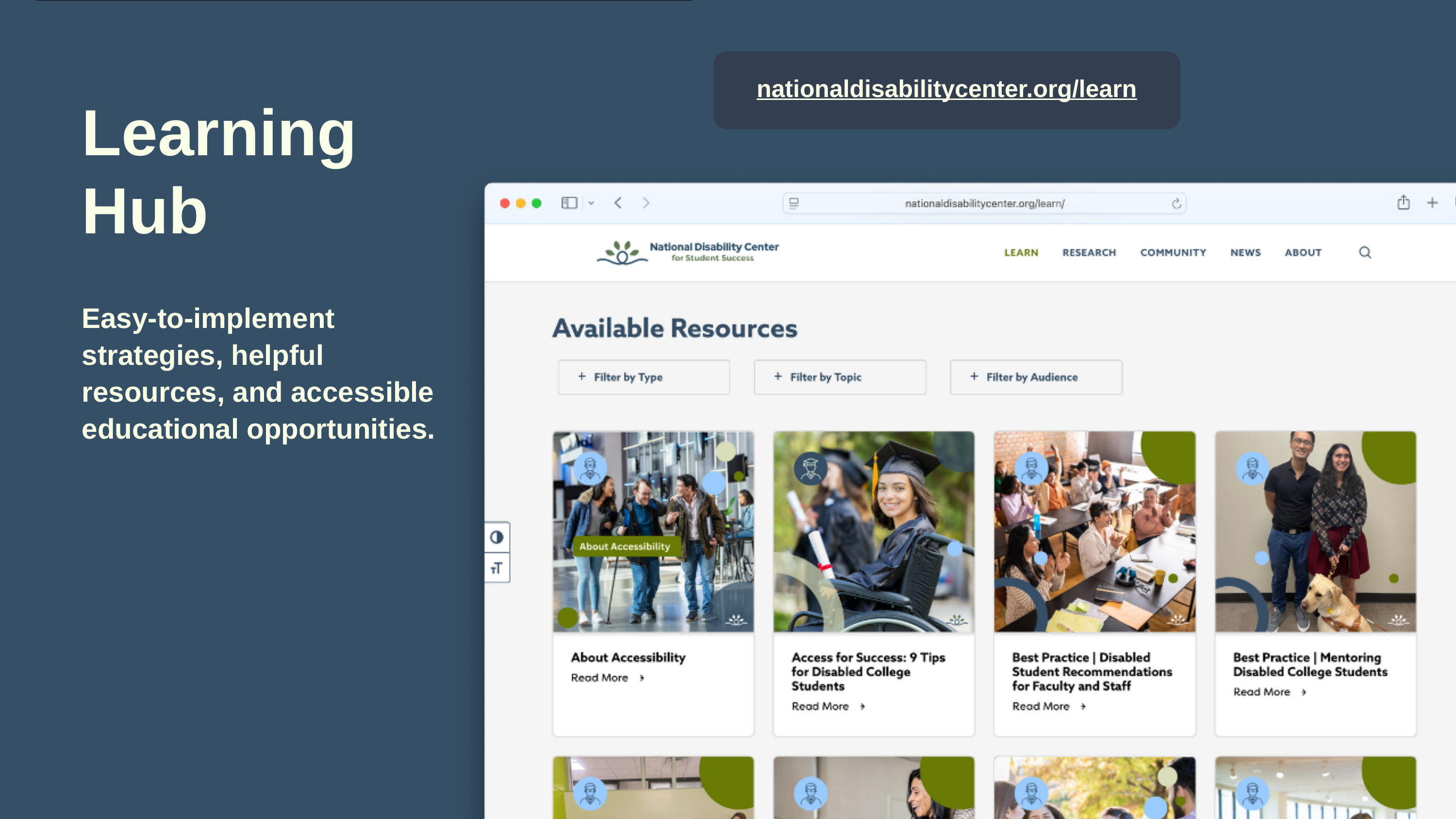

Resources

nationaldisabilitycenter.org/learn
Learning Hub

Easy-to-implement strategies, helpful resources, and accessible educational opportunities.